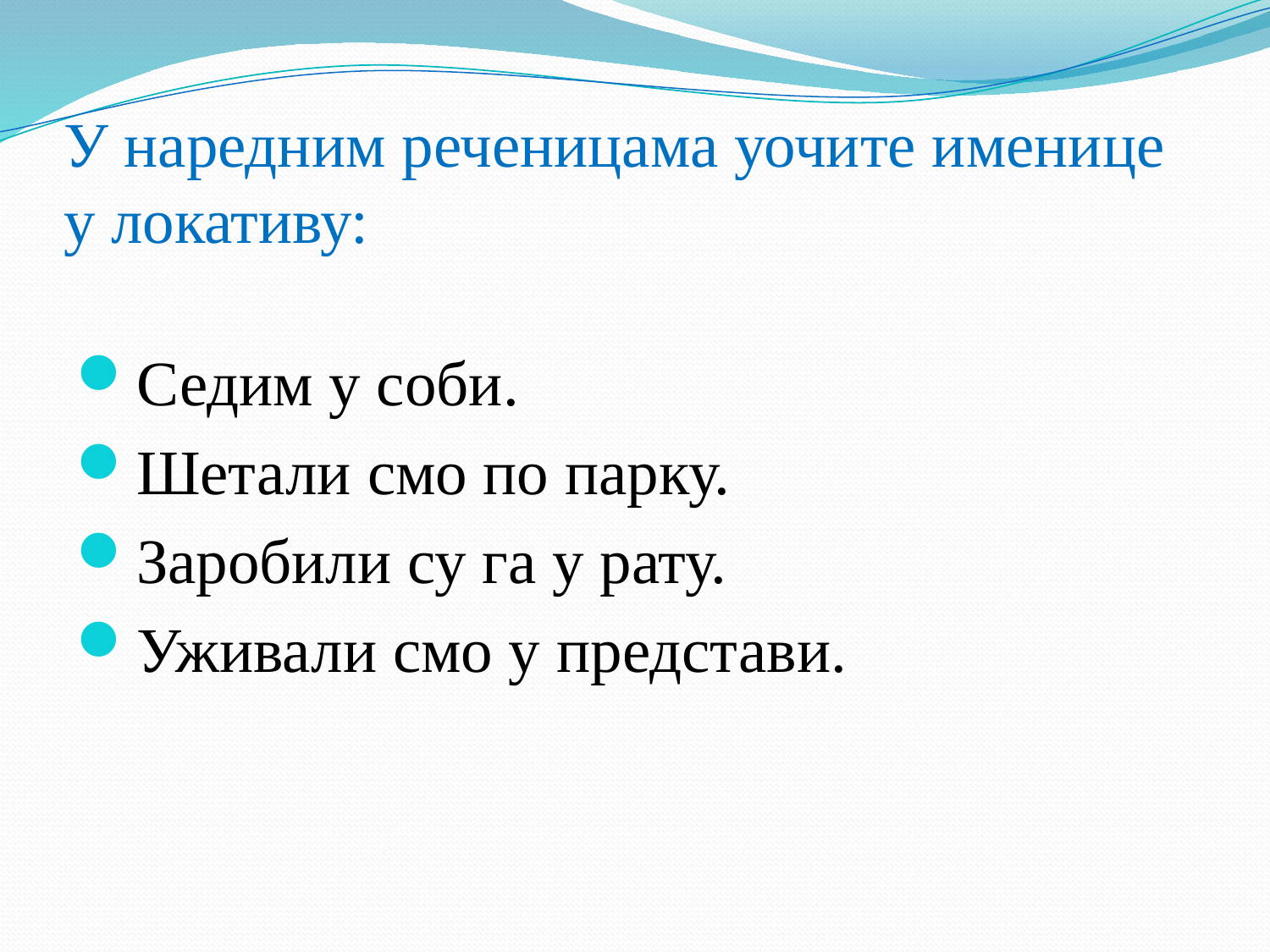

# У наредним реченицама уочите именице у локативу:

Седим у соби.
Шетали смо по парку.
Заробили су га у рату.
Уживали смо у представи.